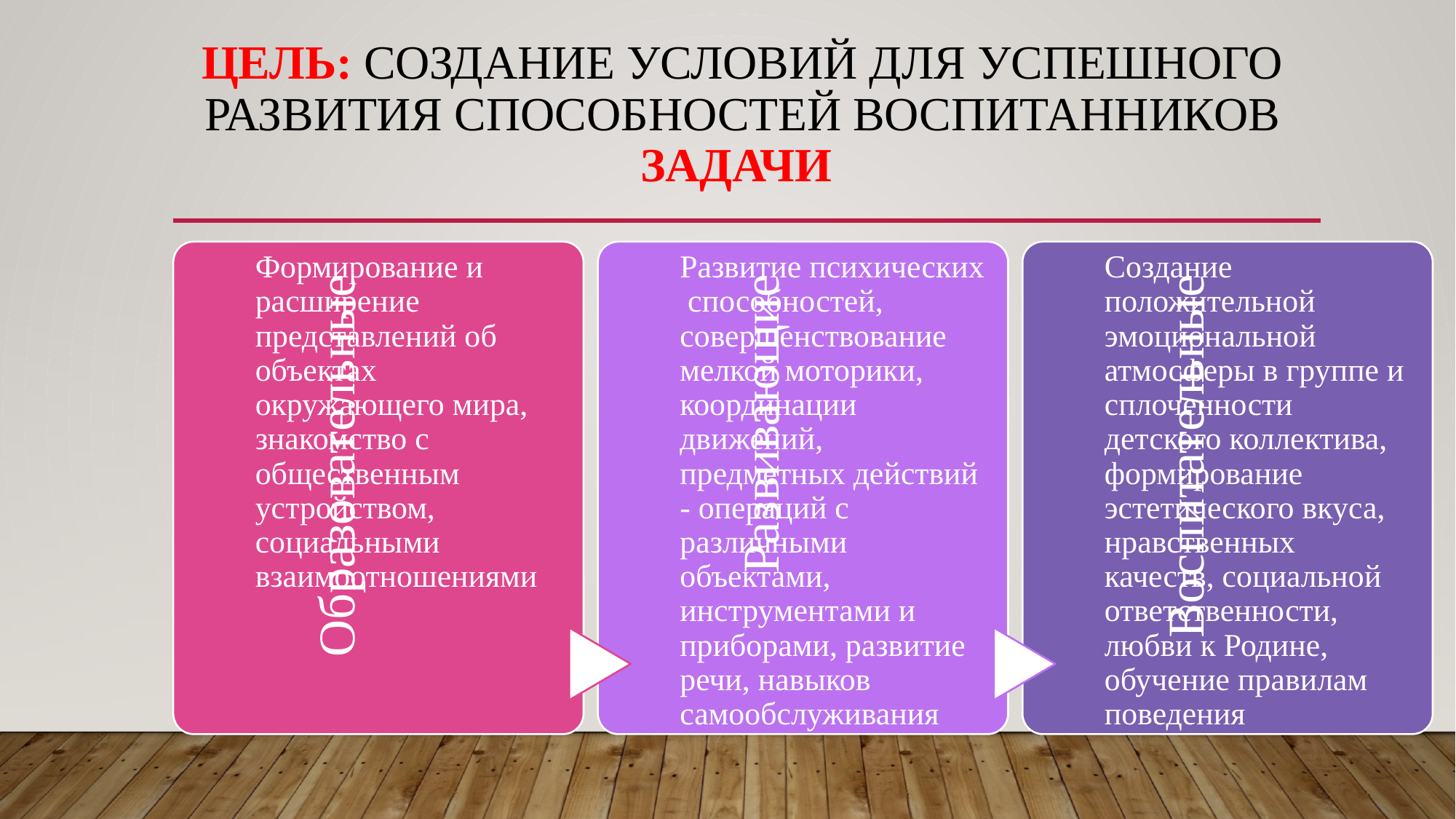

# Цель: создание условий для успешного развития способностей воспитанников задачи
Образовательные
Формирование и расширение представлений об объектах окружающего мира, знакомство с общественным устройством, социальными взаимоотношениями
Развивающие
Развитие психических  способностей, совершенствование мелкой моторики, координации движений, предметных действий - операций с различными объектами, инструментами и приборами, развитие речи, навыков самообслуживания
Воспитательные
Создание положительной эмоциональной атмосферы в группе и сплоченности детского коллектива, формирование эстетического вкуса, нравственных качеств, социальной ответственности, любви к Родине, обучение правилам поведения